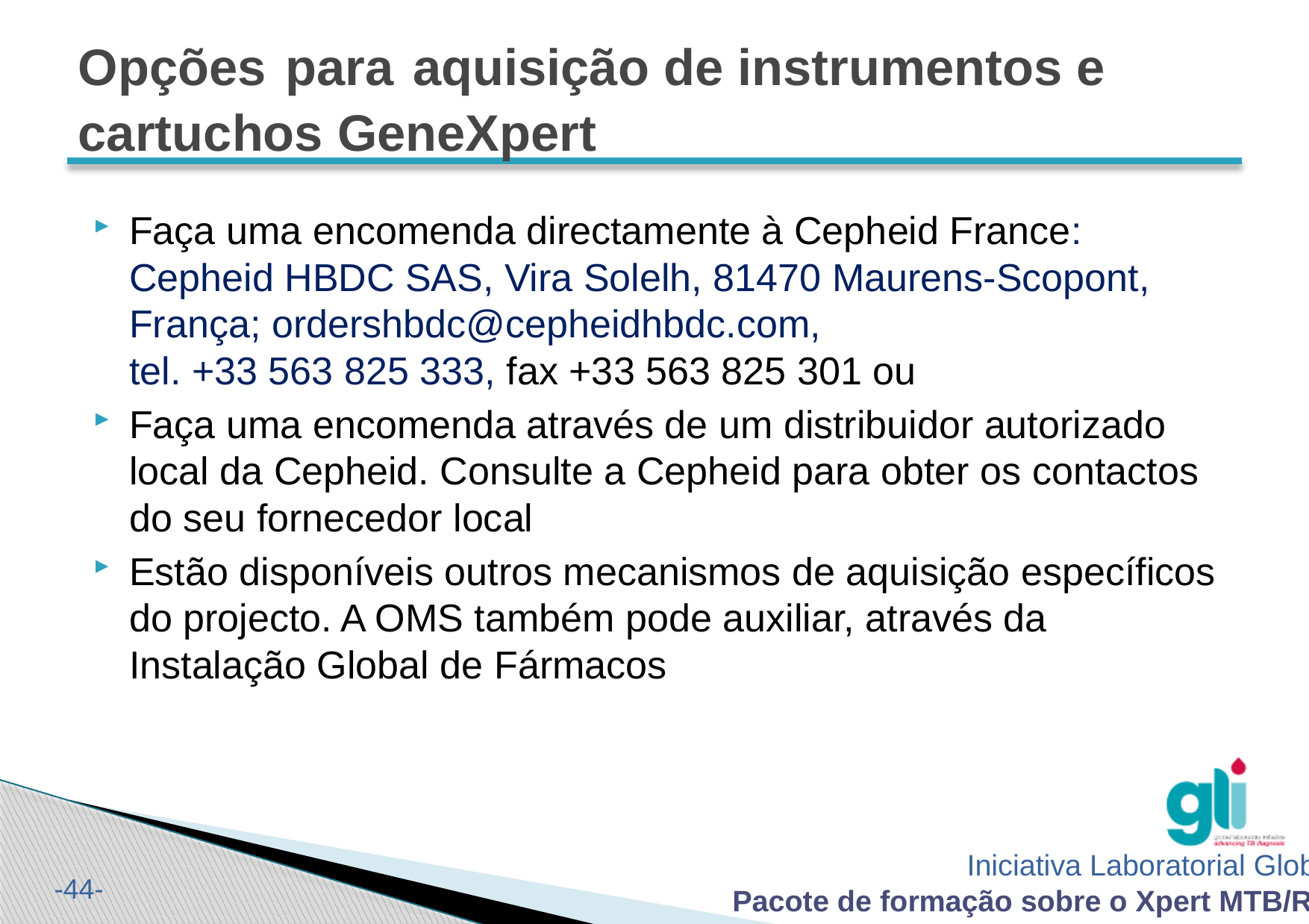

# Opções para aquisição de instrumentos e cartuchos GeneXpert
Faça uma encomenda directamente à Cepheid France:
Cepheid HBDC SAS, Vira Solelh, 81470 Maurens-Scopont, França; ordershbdc@cepheidhbdc.com,
tel. +33 563 825 333, fax +33 563 825 301 ou
Faça uma encomenda através de um distribuidor autorizado local da Cepheid. Consulte a Cepheid para obter os contactos do seu fornecedor local
Estão disponíveis outros mecanismos de aquisição específicos do projecto. A OMS também pode auxiliar, através da Instalação Global de Fármacos